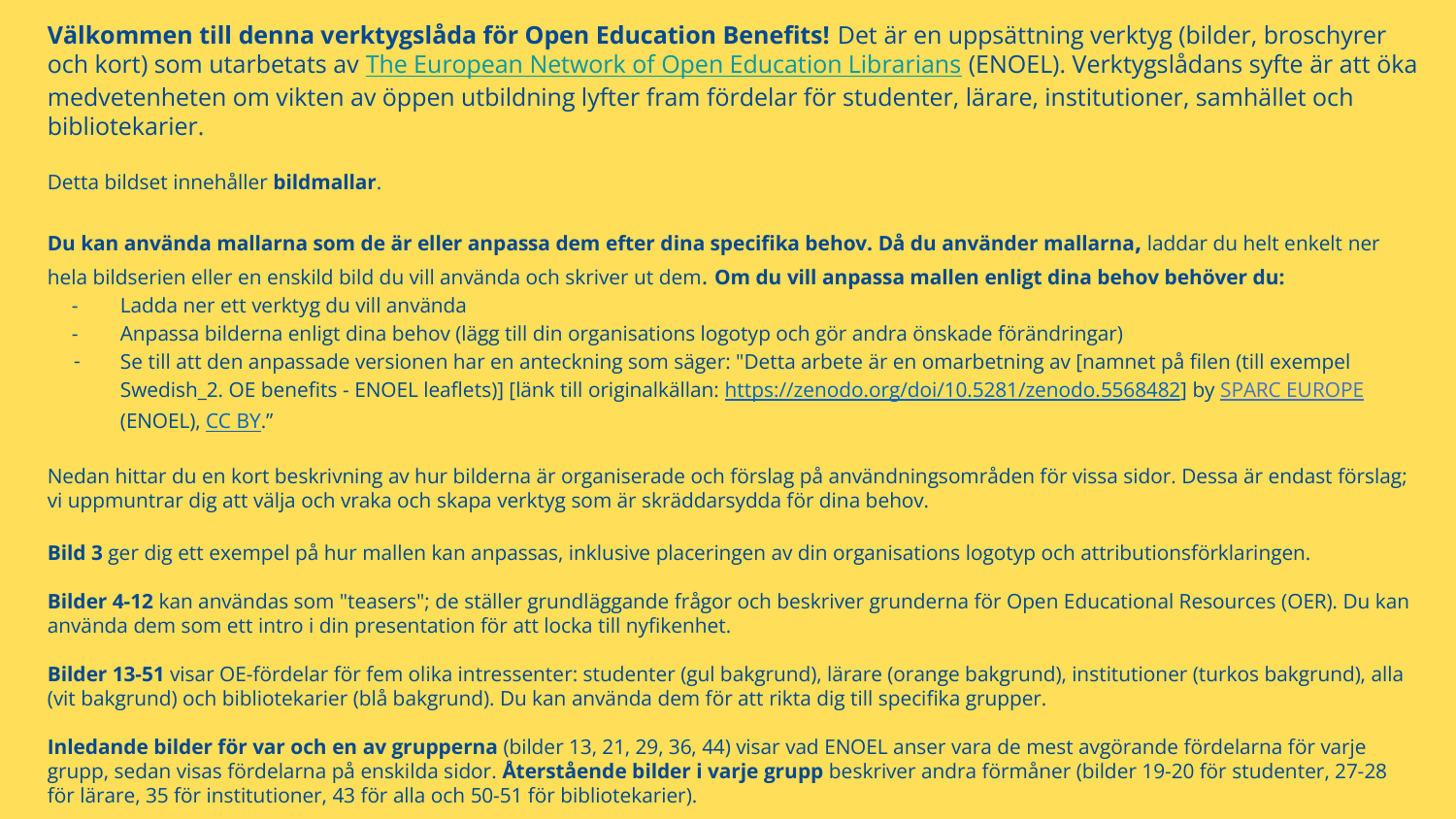

Välkommen till denna verktygslåda för Open Education Benefits! Det är en uppsättning verktyg (bilder, broschyrer och kort) som utarbetats av The European Network of Open Education Librarians (ENOEL). Verktygslådans syfte är att öka medvetenheten om vikten av öppen utbildning lyfter fram fördelar för studenter, lärare, institutioner, samhället och bibliotekarier.

Detta bildset innehåller bildmallar.

Du kan använda mallarna som de är eller anpassa dem efter dina specifika behov. Då du använder mallarna, laddar du helt enkelt ner hela bildserien eller en enskild bild du vill använda och skriver ut dem. Om du vill anpassa mallen enligt dina behov behöver du:
Ladda ner ett verktyg du vill använda
Anpassa bilderna enligt dina behov (lägg till din organisations logotyp och gör andra önskade förändringar)
Se till att den anpassade versionen har en anteckning som säger: "Detta arbete är en omarbetning av [namnet på filen (till exempel Swedish_2. OE benefits - ENOEL leaflets)] [länk till originalkällan: https://zenodo.org/doi/10.5281/zenodo.5568482] by SPARC EUROPE (ENOEL), CC BY.”

Nedan hittar du en kort beskrivning av hur bilderna är organiserade och förslag på användningsområden för vissa sidor. Dessa är endast förslag; vi uppmuntrar dig att välja och vraka och skapa verktyg som är skräddarsydda för dina behov.

Bild 3 ger dig ett exempel på hur mallen kan anpassas, inklusive placeringen av din organisations logotyp och attributionsförklaringen.

Bilder 4-12 kan användas som "teasers"; de ställer grundläggande frågor och beskriver grunderna för Open Educational Resources (OER). Du kan använda dem som ett intro i din presentation för att locka till nyfikenhet.

Bilder 13-51 visar OE-fördelar för fem olika intressenter: studenter (gul bakgrund), lärare (orange bakgrund), institutioner (turkos bakgrund), alla (vit bakgrund) och bibliotekarier (blå bakgrund). Du kan använda dem för att rikta dig till specifika grupper.

Inledande bilder för var och en av grupperna (bilder 13, 21, 29, 36, 44) visar vad ENOEL anser vara de mest avgörande fördelarna för varje grupp, sedan visas fördelarna på enskilda sidor. Återstående bilder i varje grupp beskriver andra förmåner (bilder 19-20 för studenter, 27-28 för lärare, 35 för institutioner, 43 för alla och 50-51 för bibliotekarier).